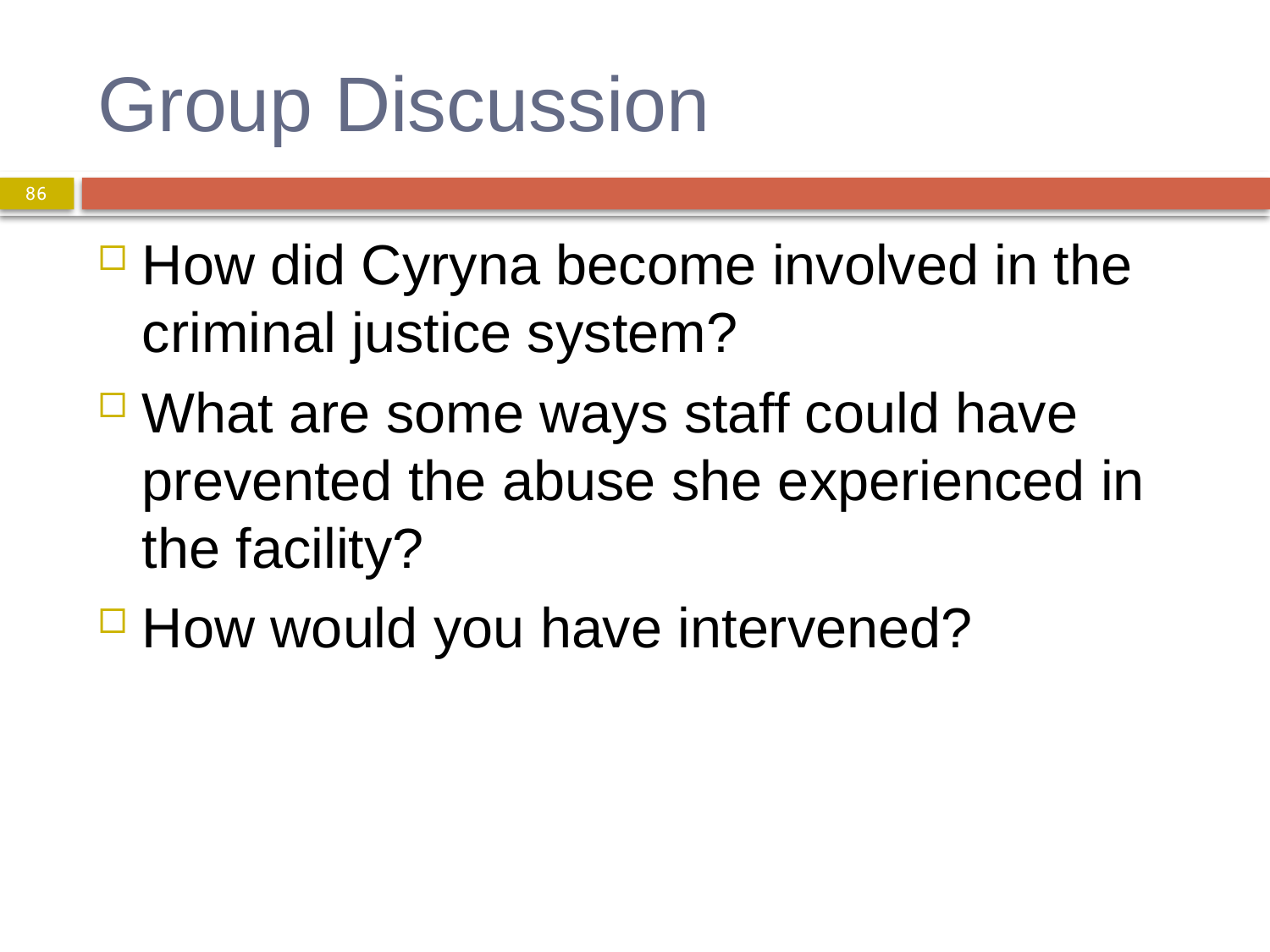

# Group Discussion
86
How did Cyryna become involved in the criminal justice system?
What are some ways staff could have prevented the abuse she experienced in the facility?
How would you have intervened?